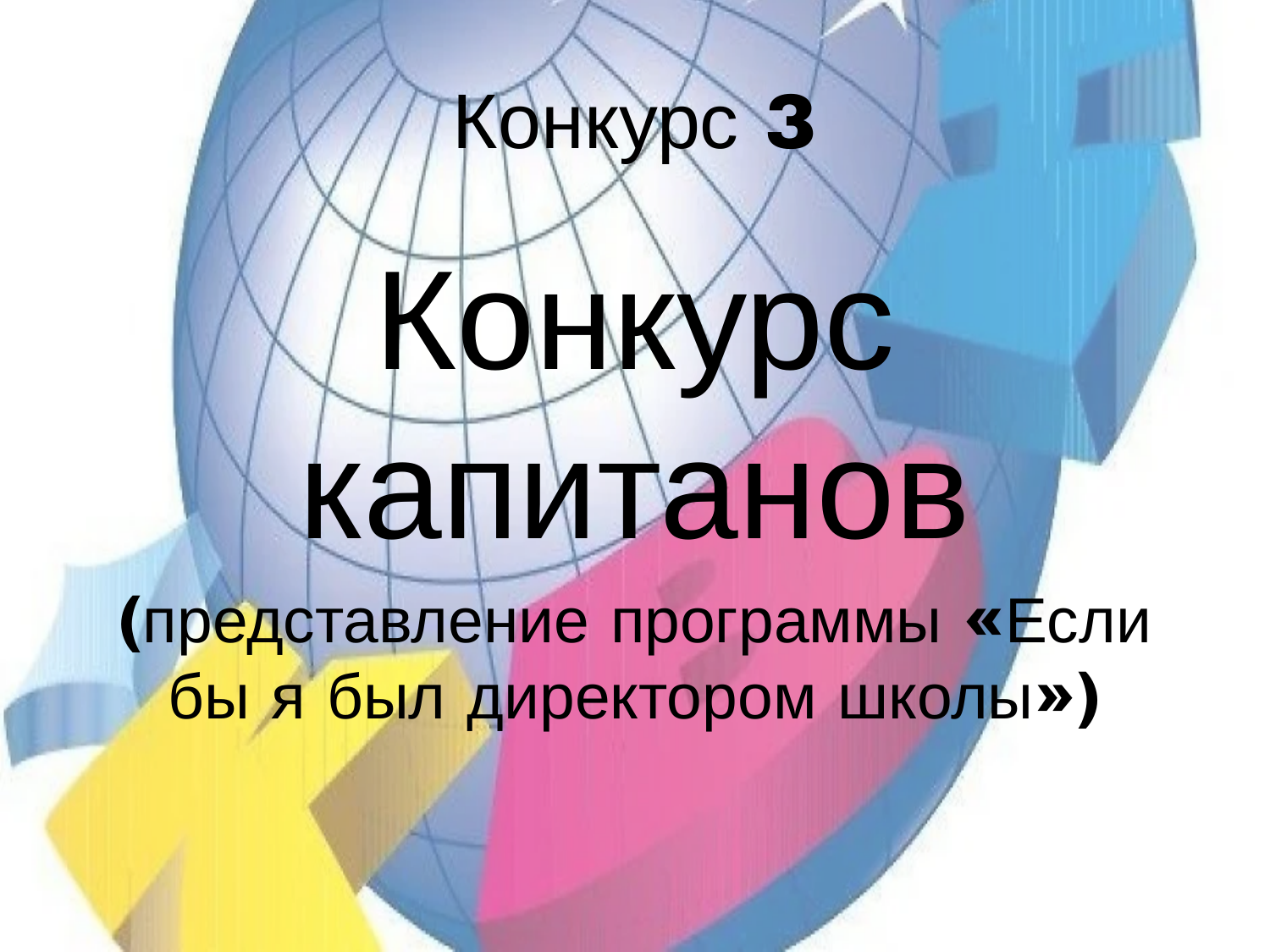

# Конкурс 3
Конкурс капитанов
(представление программы «Если бы я был директором школы»)